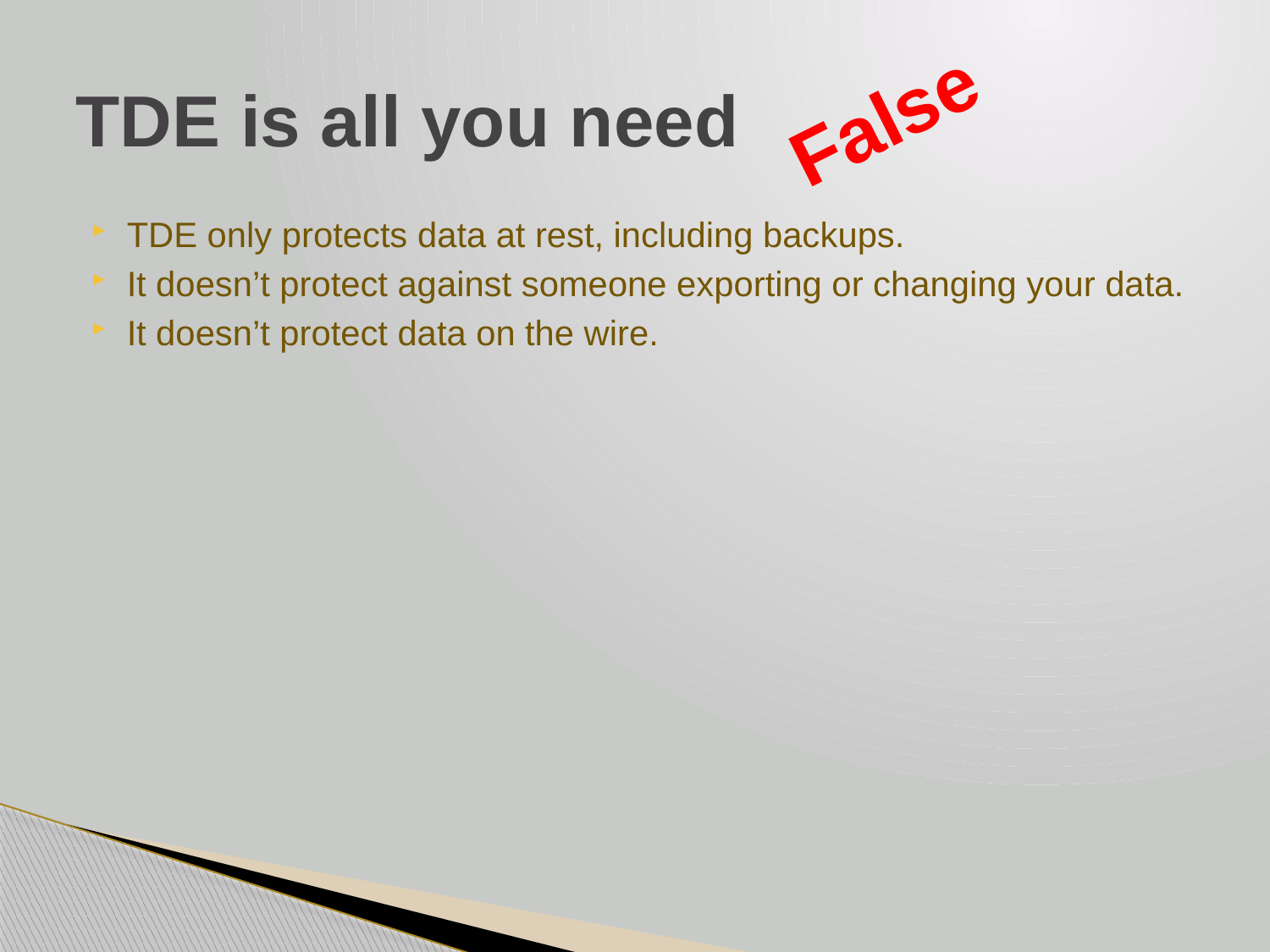

# TDE is all you need
False
TDE only protects data at rest, including backups.
It doesn’t protect against someone exporting or changing your data.
It doesn’t protect data on the wire.